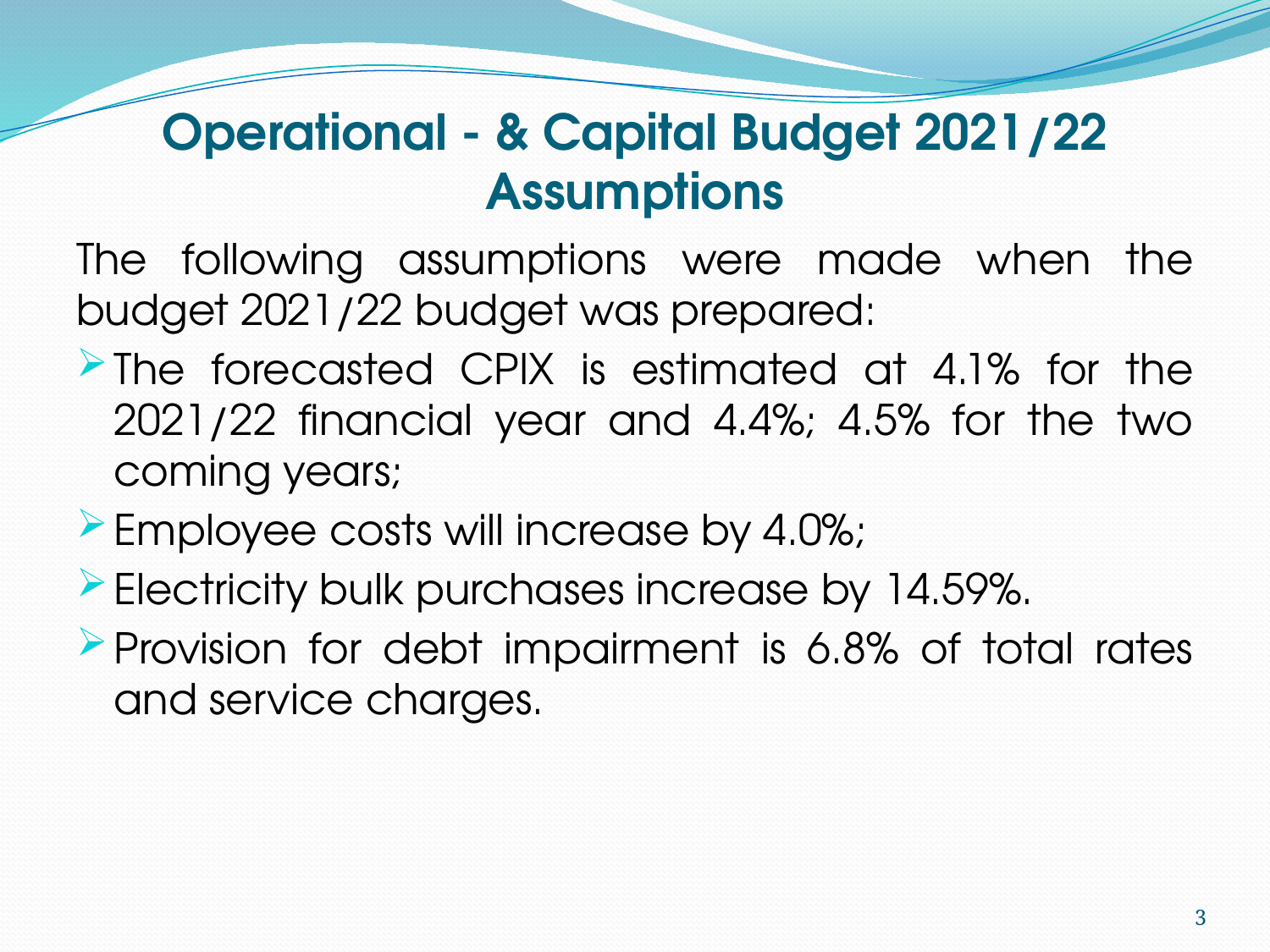

# Operational - & Capital Budget 2021/22 Assumptions
The following assumptions were made when the budget 2021/22 budget was prepared:
The forecasted CPIX is estimated at 4.1% for the 2021/22 financial year and 4.4%; 4.5% for the two coming years;
Employee costs will increase by 4.0%;
Electricity bulk purchases increase by 14.59%.
Provision for debt impairment is 6.8% of total rates and service charges.

3